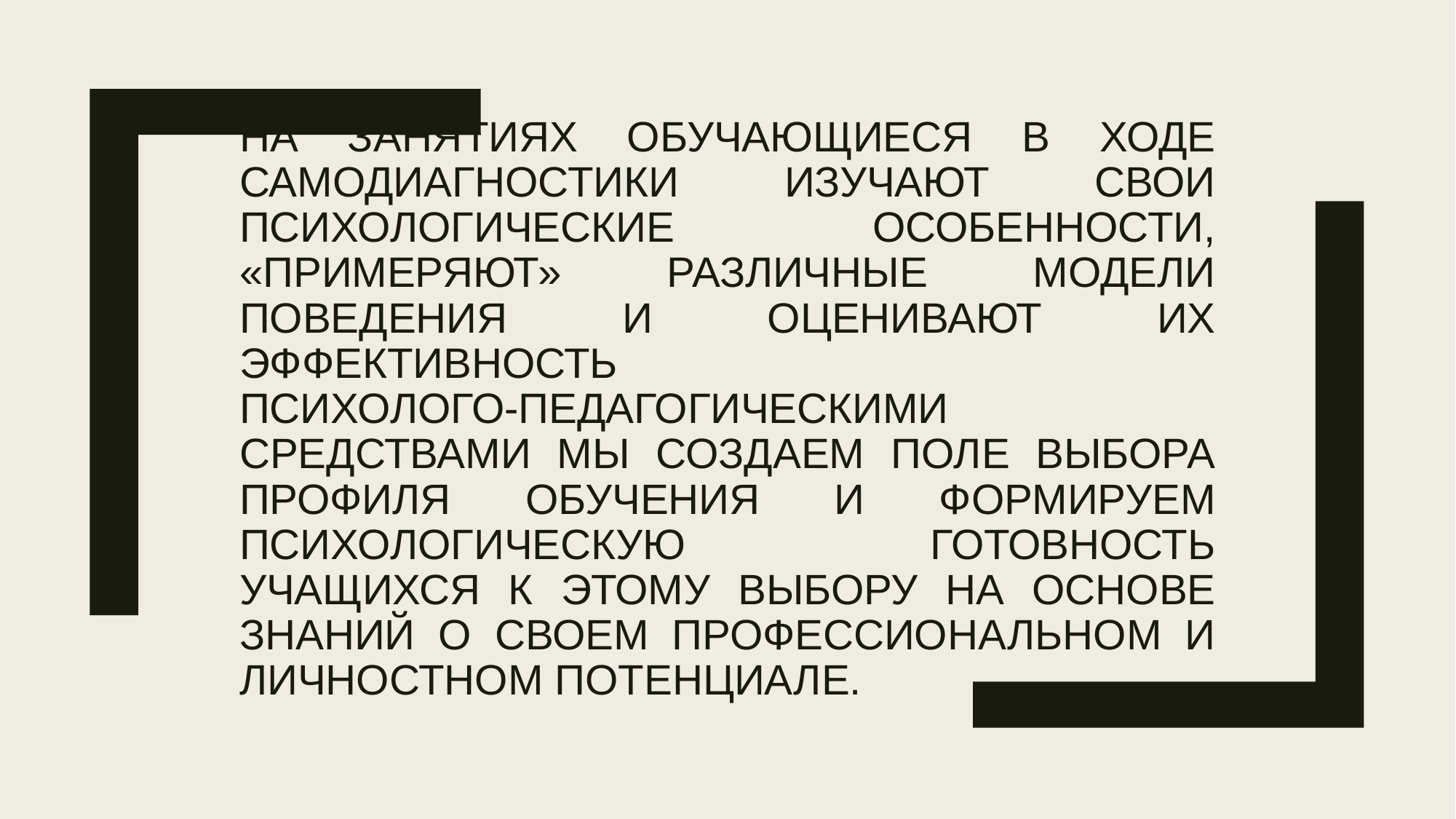

# На занятиях обучающиеся в ходе самодиагностики изучают свои психологические особенности, «примеряют» различные модели поведения и оценивают их эффективность Психолого-педагогическими средствами мы создаем поле выбора профиля обучения и формируем психологическую готовность учащихся к этому выбору на основе знаний о своем профессиональном и личностном потенциале.